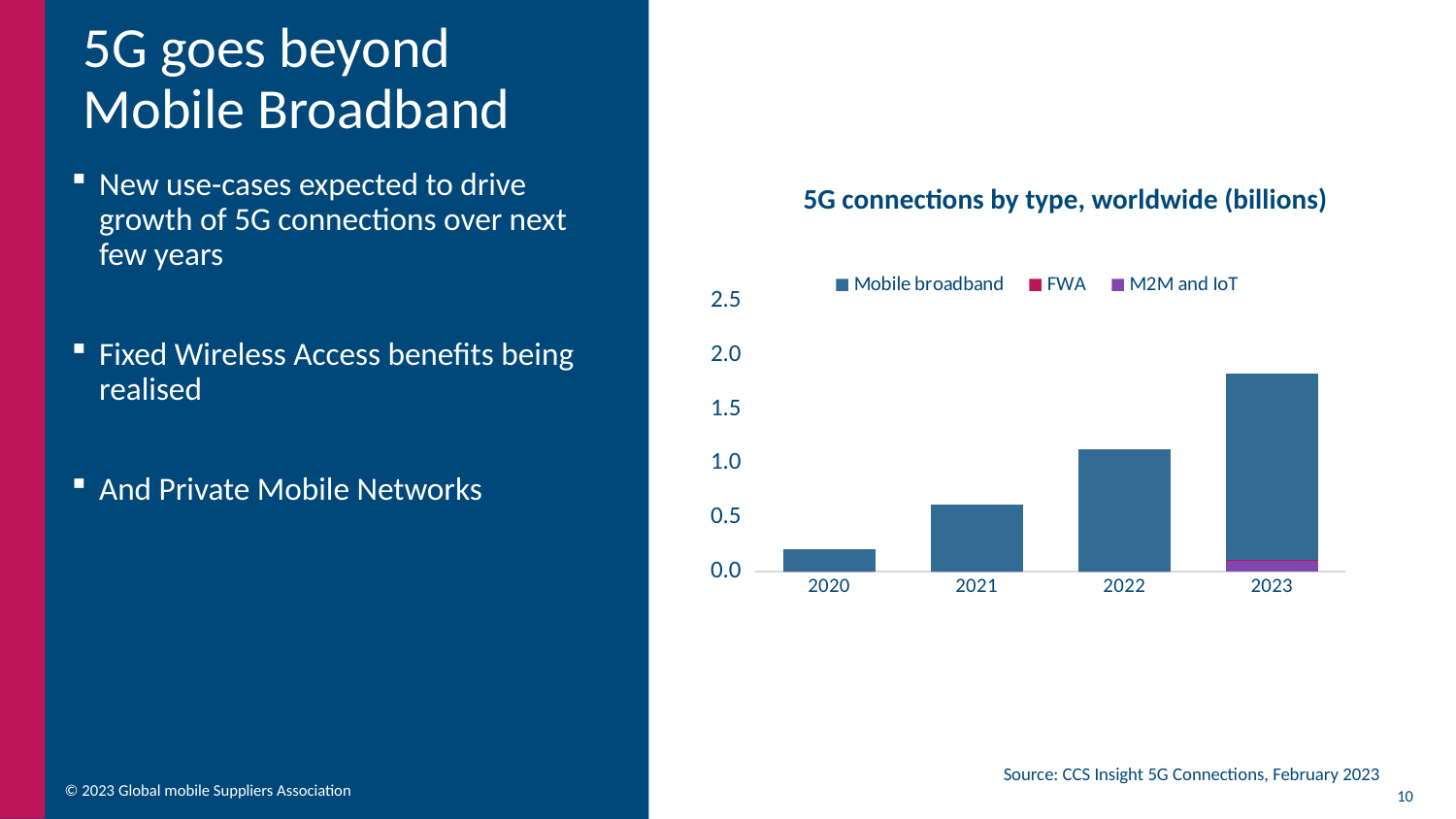

# 5G goes beyond Mobile Broadband
New use-cases expected to drive growth of 5G connections over next few years

Fixed Wireless Access benefits being realised

And Private Mobile Networks
5G connections by type, worldwide (billions)

### Chart

| Category | M2M and IoT | FWA | Mobile broadband |
|---|---|---|---|
| 2020 | 0.0 | 0.0 | 0.21 |
| 2021 | 0.0 | 0.0 | 0.62 |
| 2022 | 0.0 | 0.0 | 1.13 |
| 2023 | 0.1 | 0.01 | 1.72 |
Source: CCS Insight 5G Connections, February 2023
10